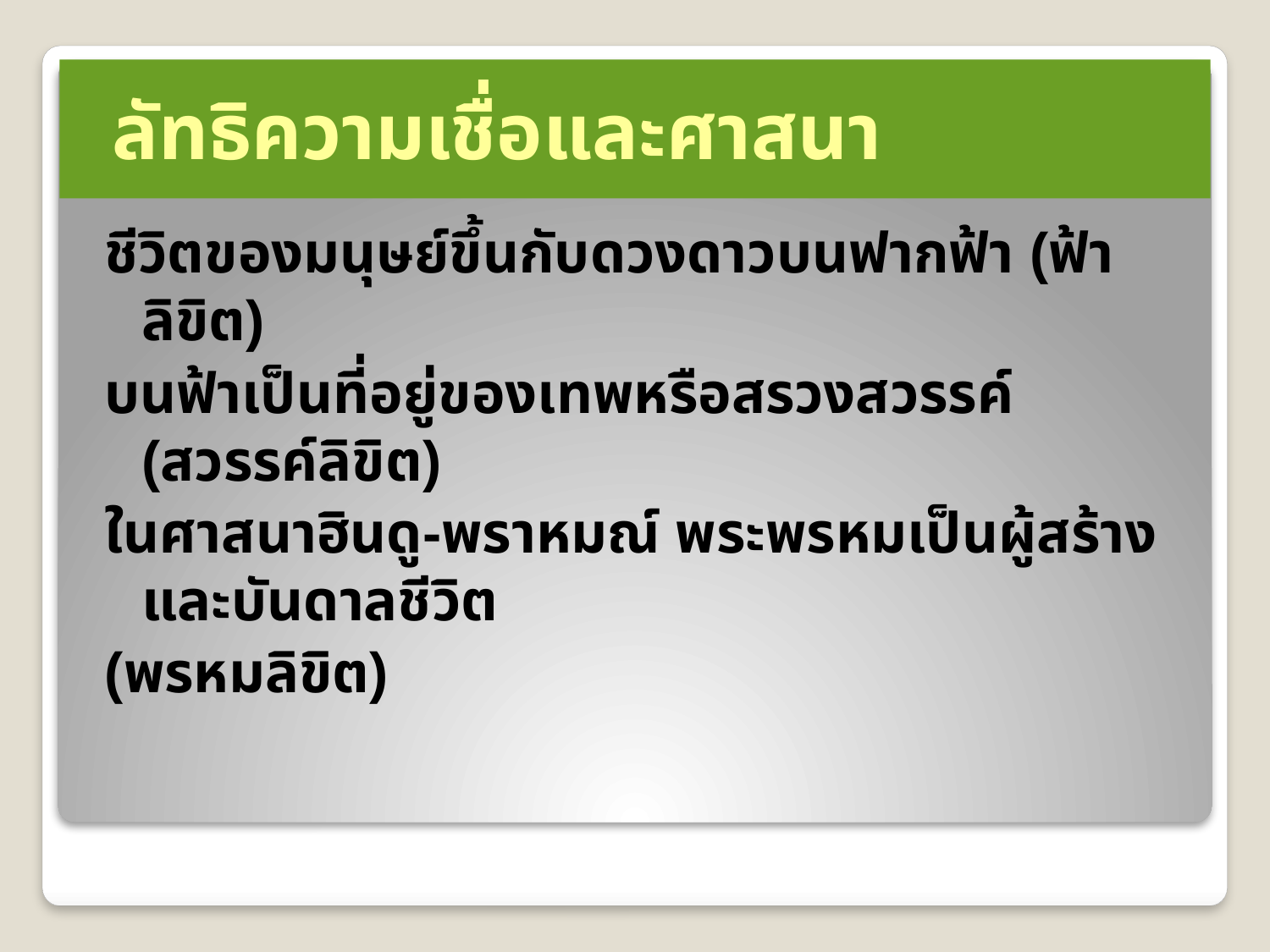

ลัทธิความเชื่อและศาสนา
ชีวิตของมนุษย์ขึ้นกับดวงดาวบนฟากฟ้า (ฟ้าลิขิต)
บนฟ้าเป็นที่อยู่ของเทพหรือสรวงสวรรค์ (สวรรค์ลิขิต)
ในศาสนาฮินดู-พราหมณ์ พระพรหมเป็นผู้สร้างและบันดาลชีวิต
(พรหมลิขิต)